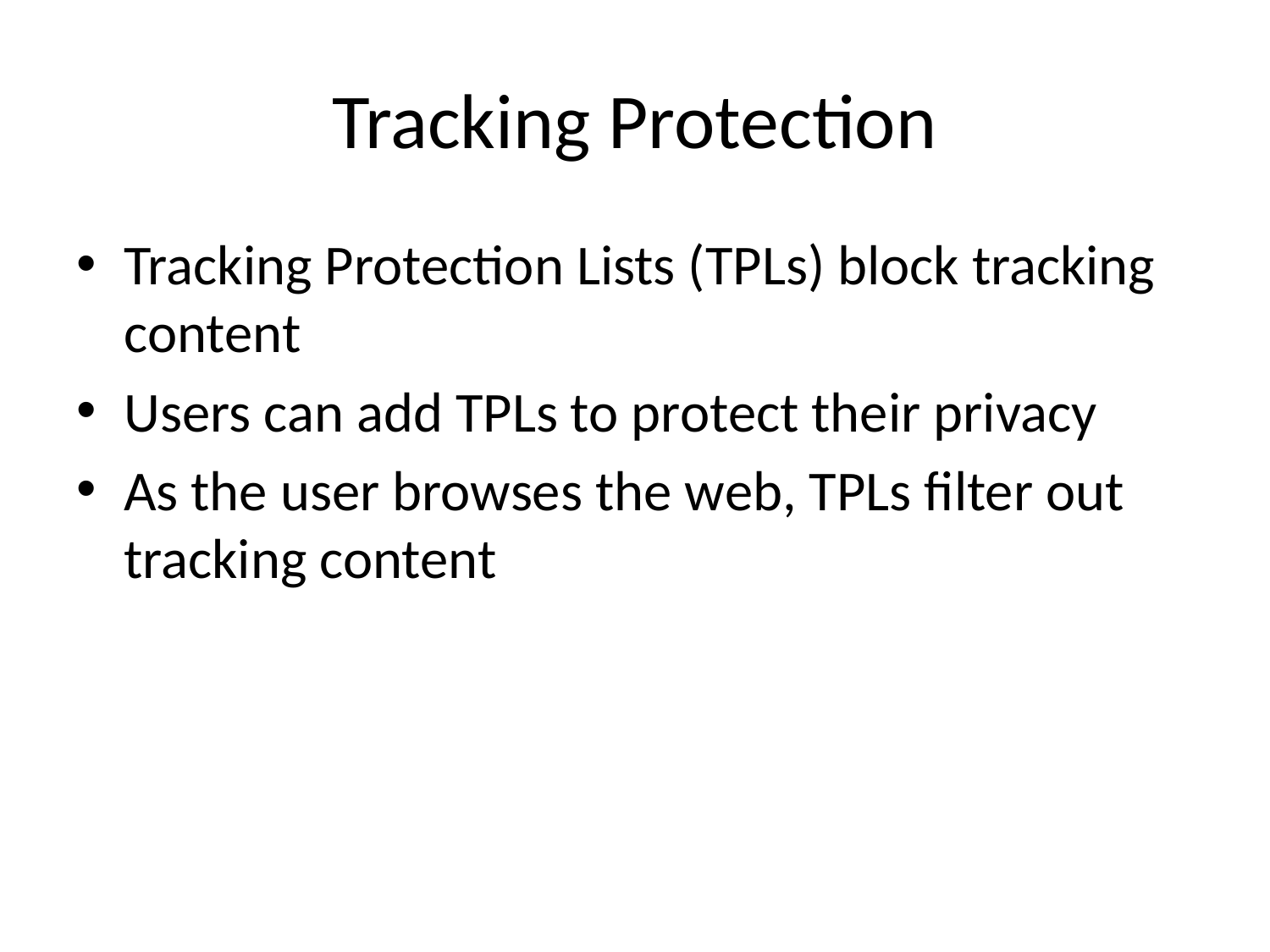

# Tracking Protection
Tracking Protection Lists (TPLs) block tracking content
Users can add TPLs to protect their privacy
As the user browses the web, TPLs filter out tracking content